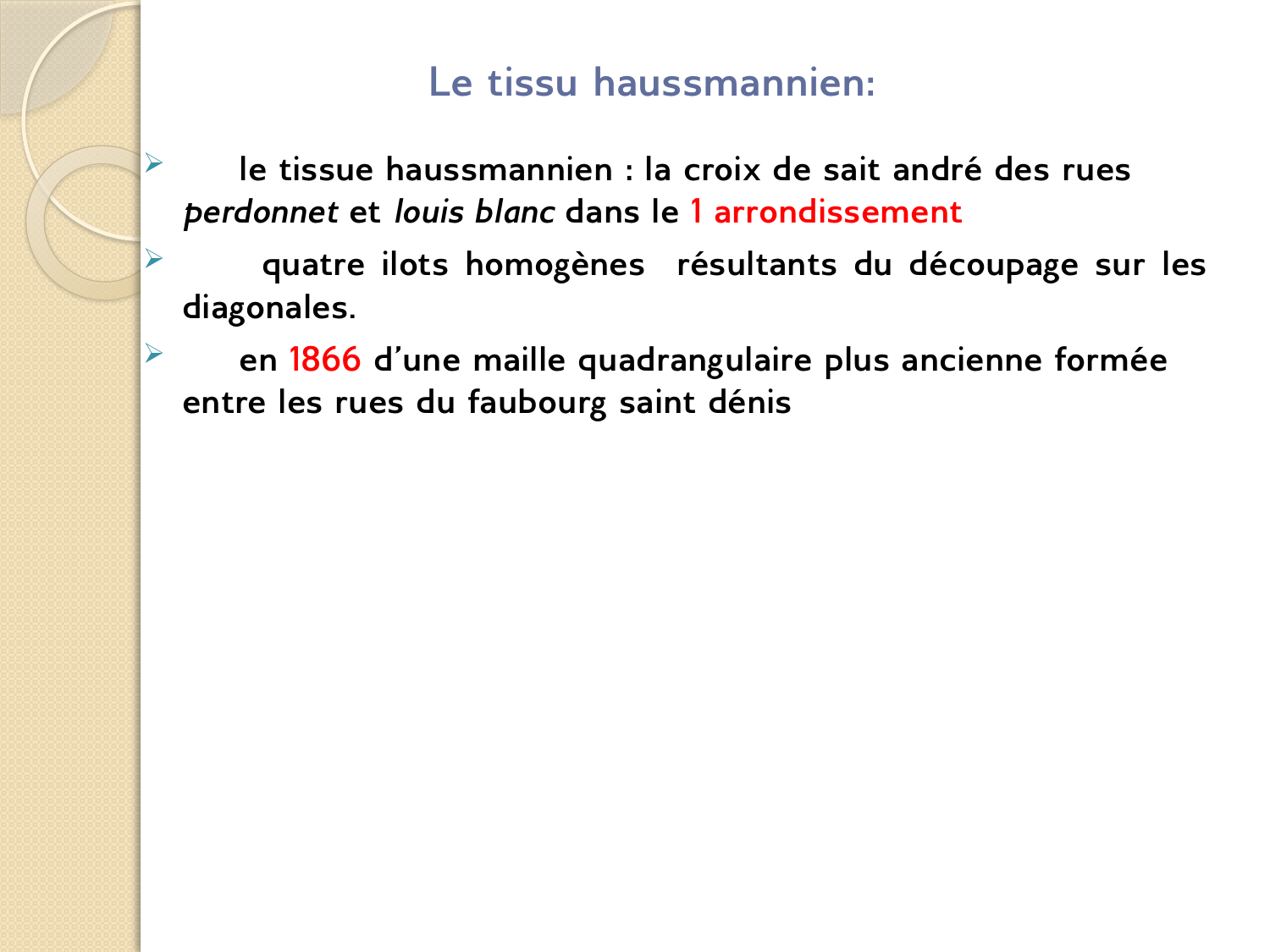

# Le tissu haussmannien:
     le tissue haussmannien : la croix de sait andré des rues perdonnet et louis blanc dans le 1 arrondissement
     quatre ilots homogènes  résultants du découpage sur les diagonales.
     en 1866 d’une maille quadrangulaire plus ancienne formée entre les rues du faubourg saint dénis